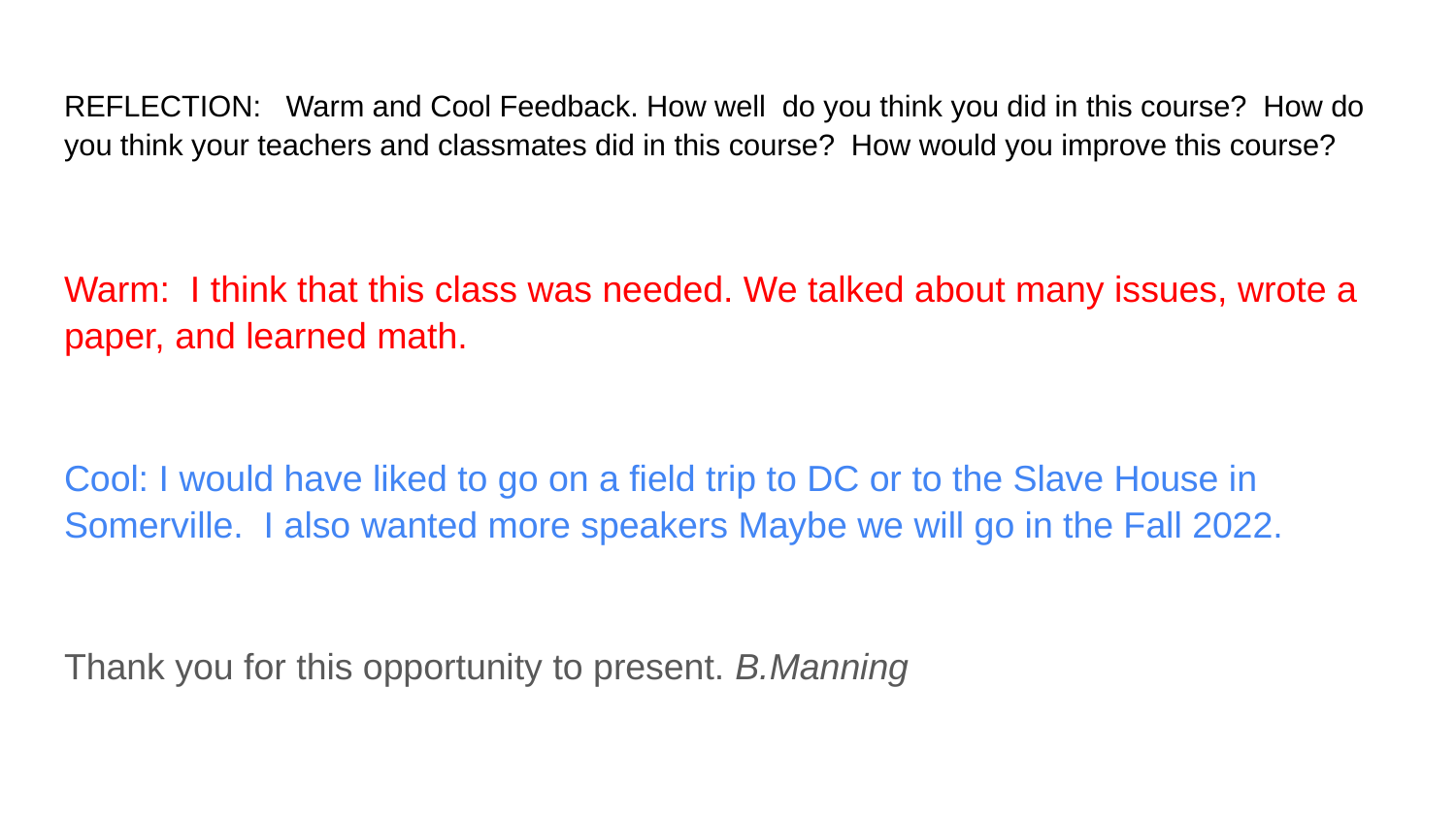

# REFLECTION:   Warm and Cool Feedback. How well  do you think you did in this course?  How do you think your teachers and classmates did in this course?  How would you improve this course?

Warm:  I think that this class was needed. We talked about many issues, wrote a paper, and learned math.

Cool: I would have liked to go on a field trip to DC or to the Slave House in Somerville.  I also wanted more speakers Maybe we will go in the Fall 2022.

Thank you for this opportunity to present. B.Manning